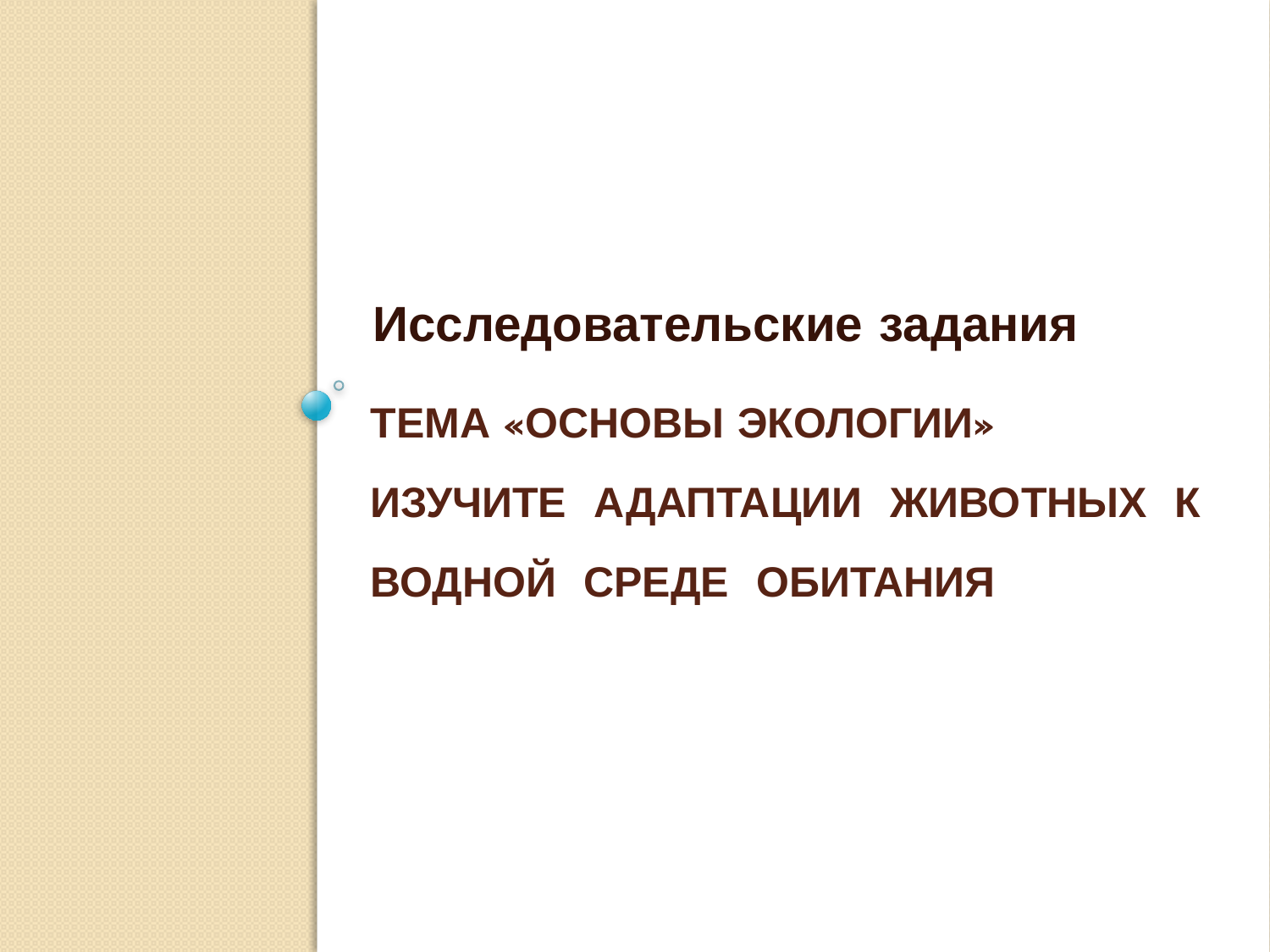

Исследовательские задания
# Тема «основы экологии» изучите  адаптации  животных  к водной  среде  обитания